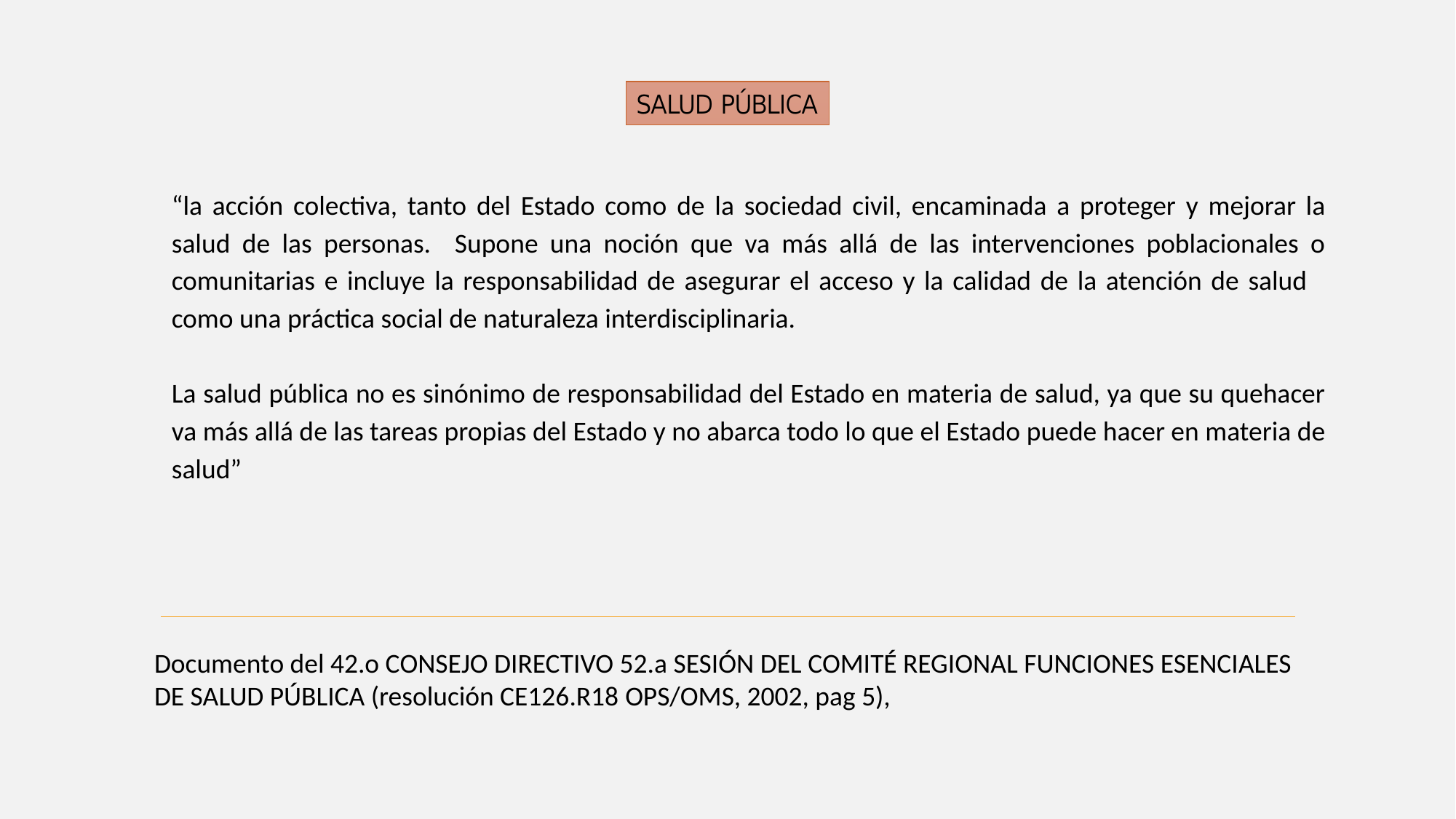

SALUD PÚBLICA
“la acción colectiva, tanto del Estado como de la sociedad civil, encaminada a proteger y mejorar la salud de las personas.  Supone una noción que va más allá de las intervenciones poblacionales o comunitarias e incluye la responsabilidad de asegurar el acceso y la calidad de la atención de salud   como una práctica social de naturaleza interdisciplinaria.

La salud pública no es sinónimo de responsabilidad del Estado en materia de salud, ya que su quehacer va más allá de las tareas propias del Estado y no abarca todo lo que el Estado puede hacer en materia de salud”
Documento del 42.o CONSEJO DIRECTIVO 52.a SESIÓN DEL COMITÉ REGIONAL FUNCIONES ESENCIALES DE SALUD PÚBLICA (resolución CE126.R18 OPS/OMS, 2002, pag 5),